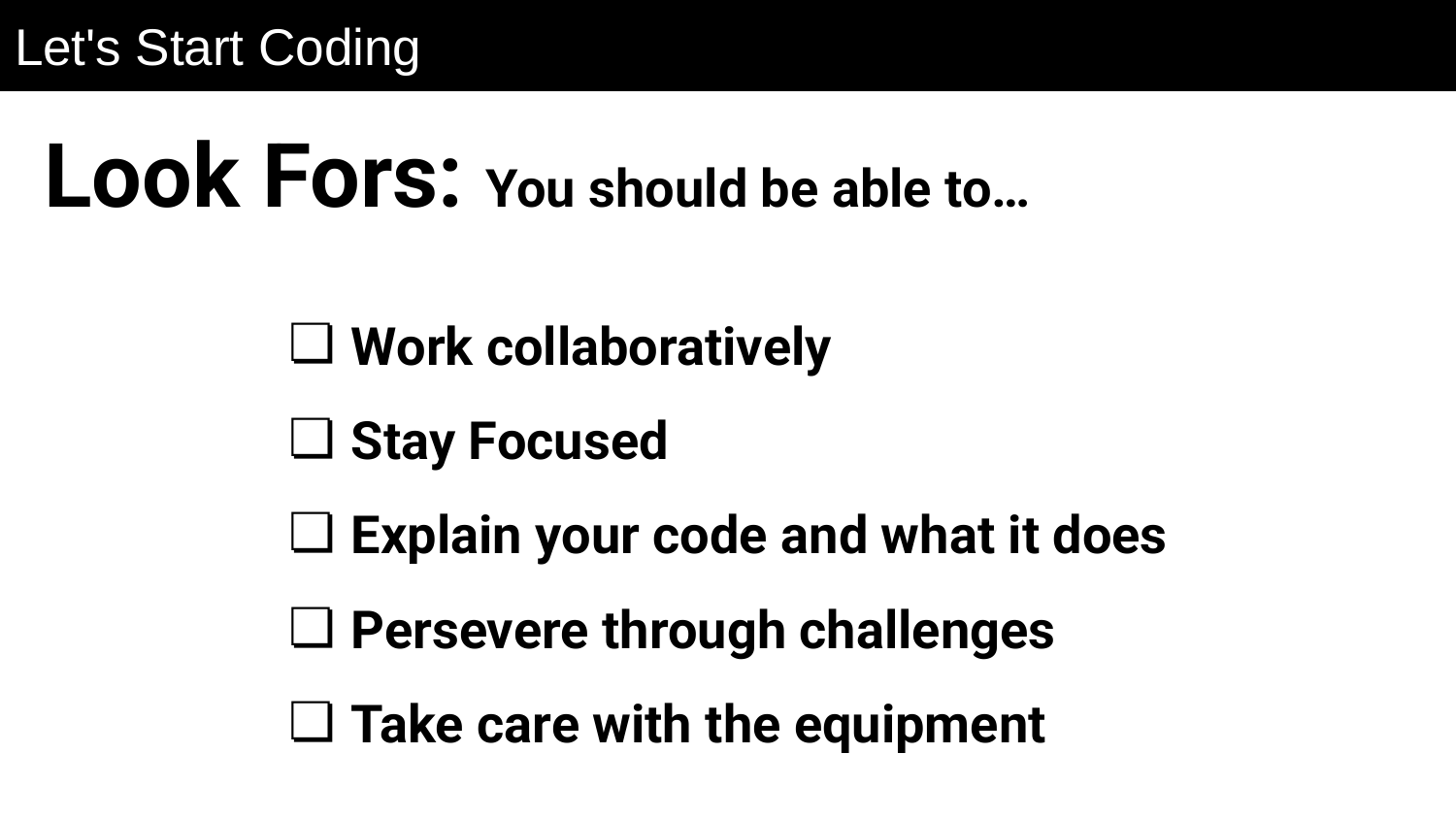

# Let's Start Coding
Look Fors: You should be able to…
Work collaboratively
Stay Focused
Explain your code and what it does
Persevere through challenges
Take care with the equipment